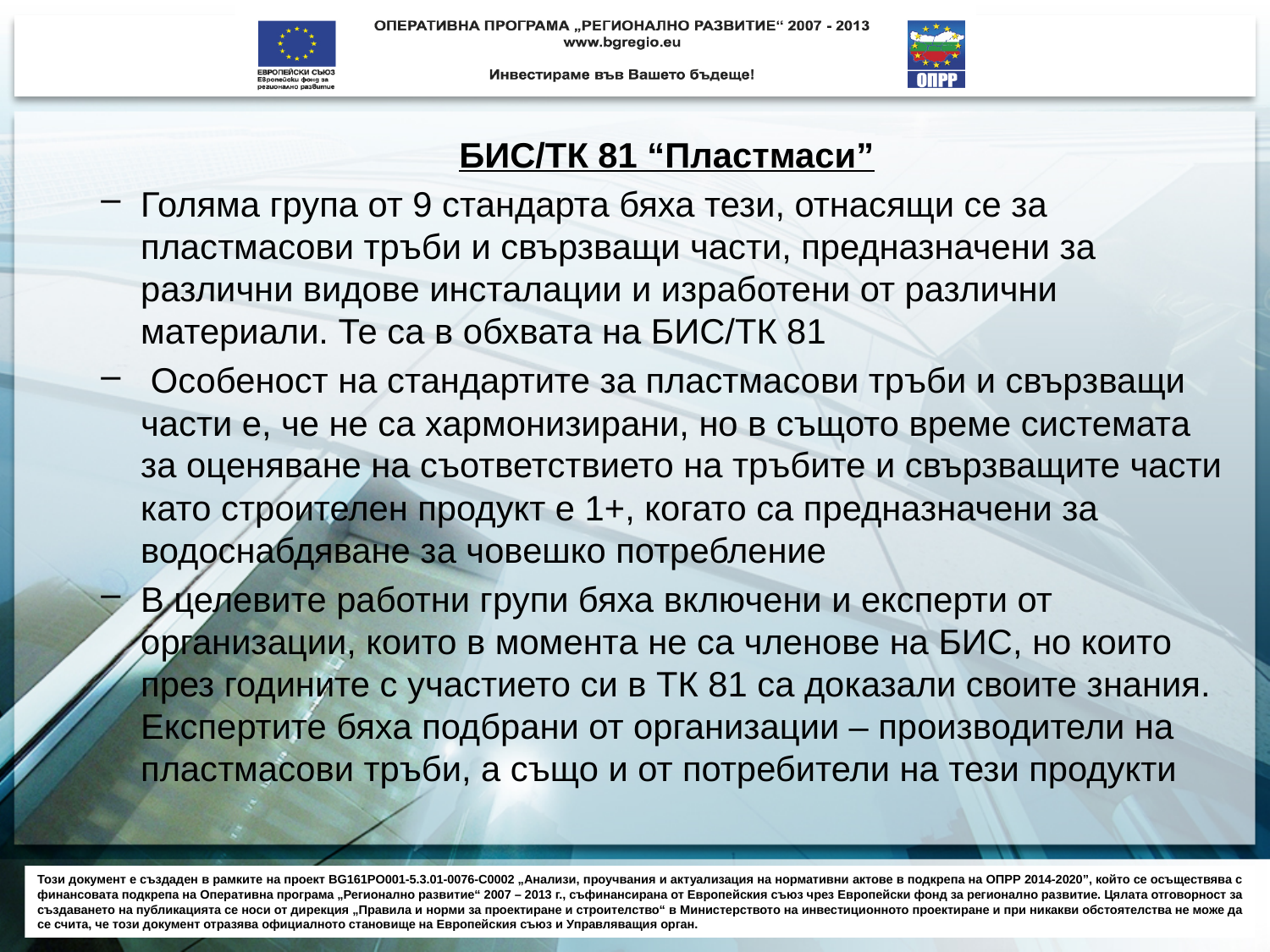

БИС/ТК 81 “Пластмаси”
Голяма група от 9 стандарта бяха тези, отнасящи се за пластмасови тръби и свързващи части, предназначени за различни видове инсталации и изработени от различни материали. Те са в обхвата на БИС/ТК 81
 Особеност на стандартите за пластмасови тръби и свързващи части е, че не са хармонизирани, но в същото време системата за оценяване на съответствието на тръбите и свързващите части като строителен продукт е 1+, когато са предназначени за водоснабдяване за човешко потребление
В целевите работни групи бяха включени и експерти от организации, които в момента не са членове на БИС, но които през годините с участието си в ТК 81 са доказали своите знания. Експертите бяха подбрани от организации – производители на пластмасови тръби, а също и от потребители на тези продукти